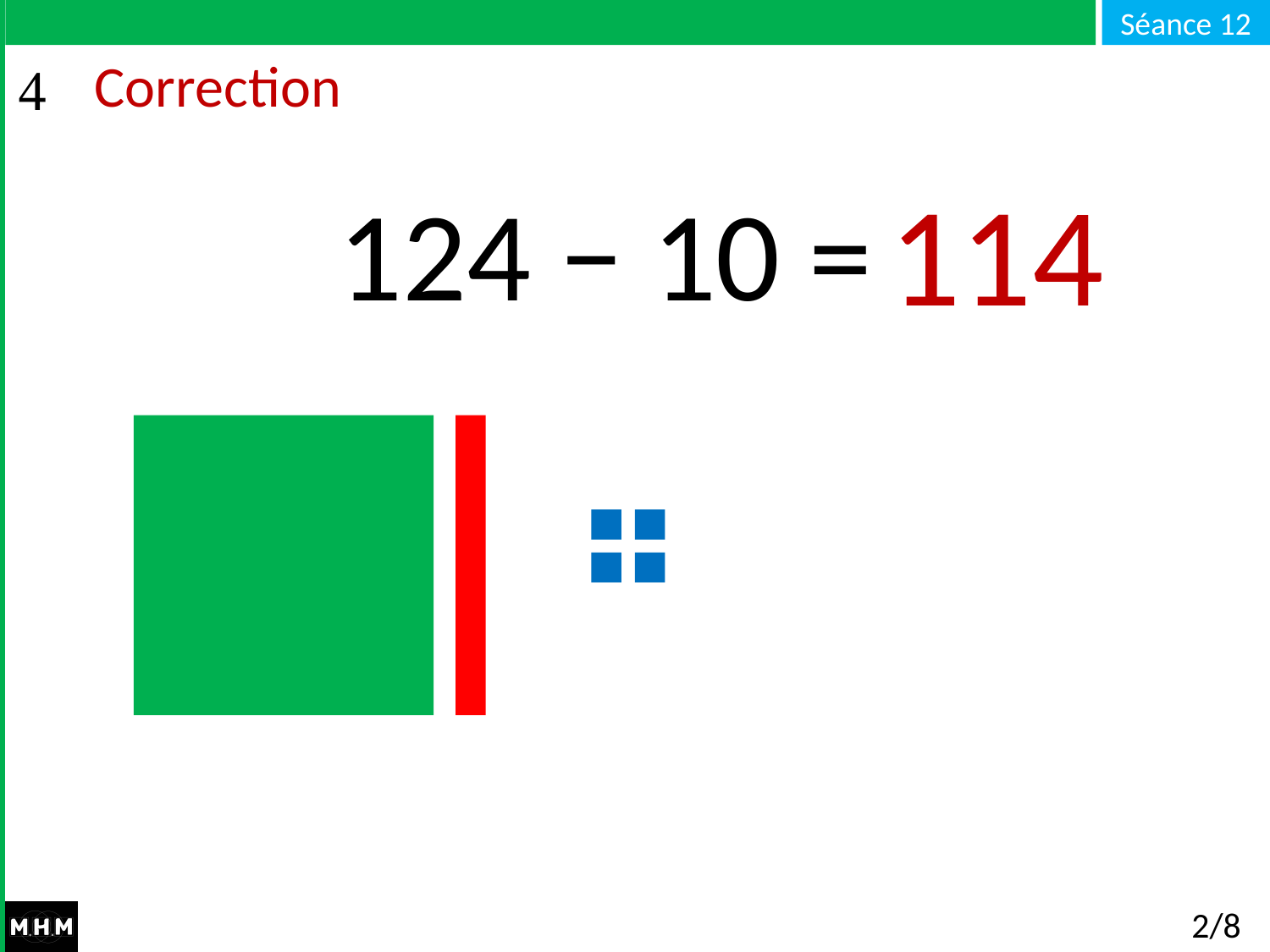

# Correction
114
124 − 10 = …

2/8